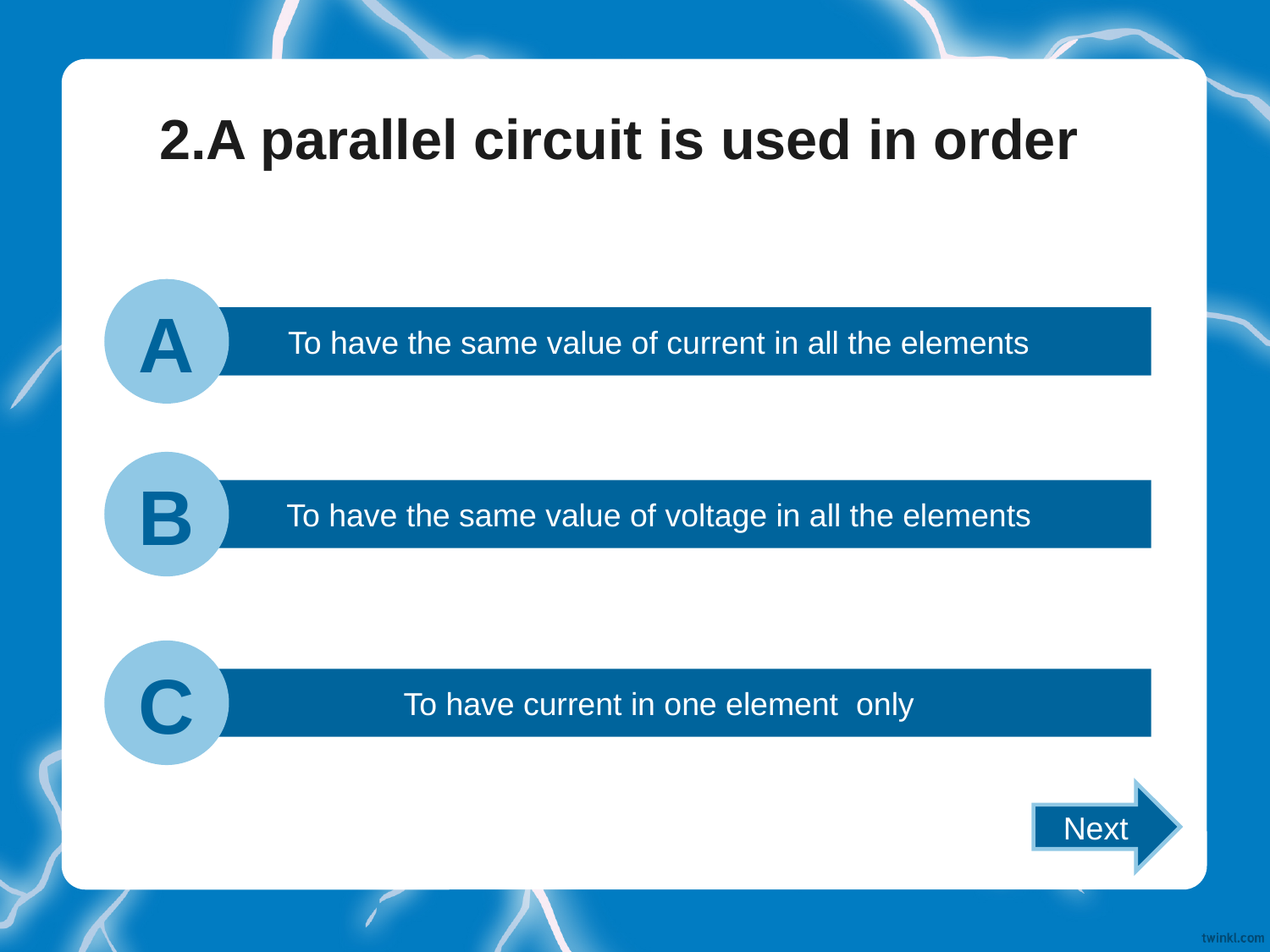

# 2.A parallel circuit is used in order
A
To have the same value of current in all the elements
B
To have the same value of voltage in all the elements
C
To have current in one element  only
Next